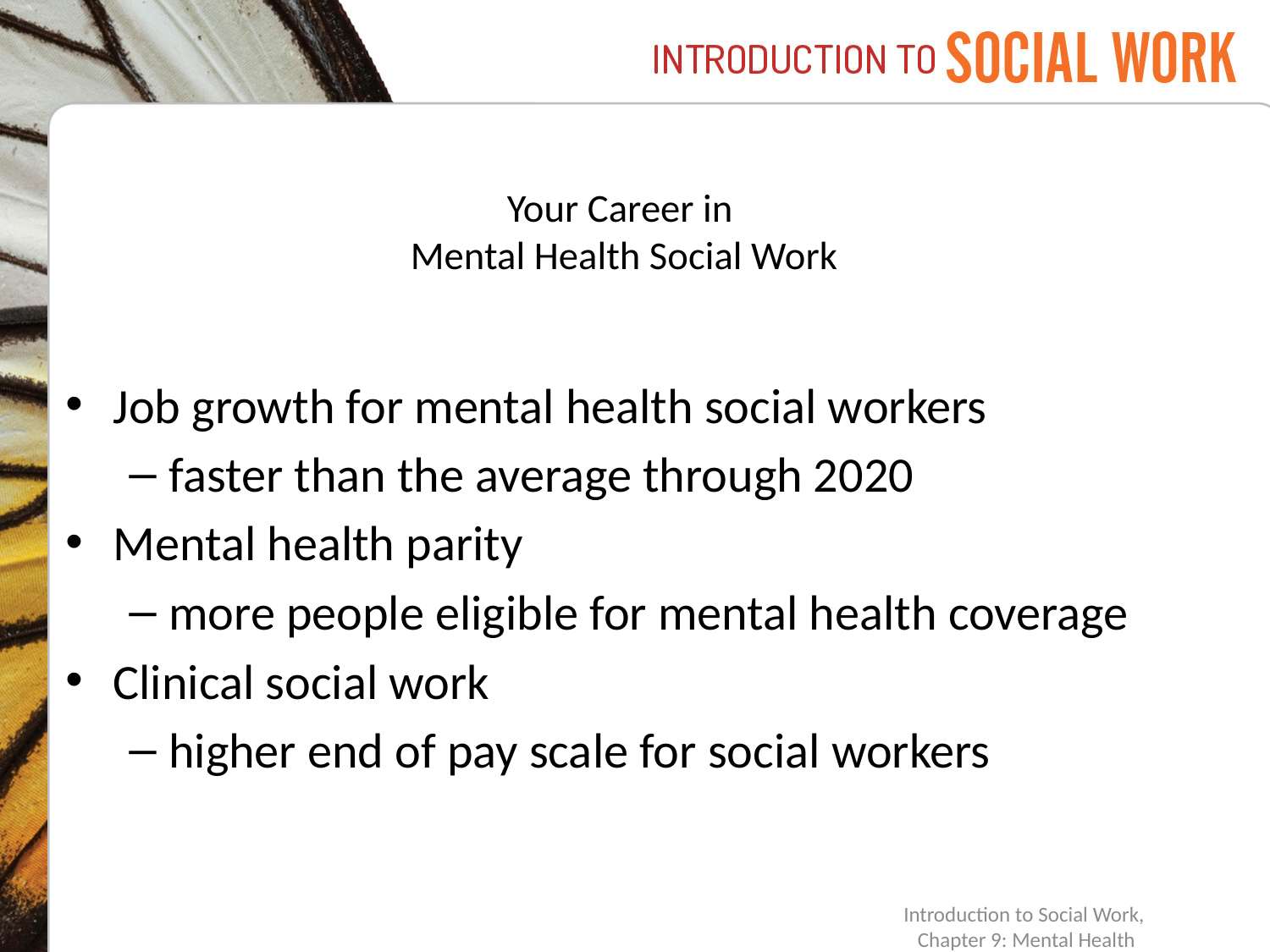

# Your Career in Mental Health Social Work

Job growth for mental health social workers
faster than the average through 2020
Mental health parity
more people eligible for mental health coverage
Clinical social work
higher end of pay scale for social workers

Introduction to Social Work,
Chapter 9: Mental Health